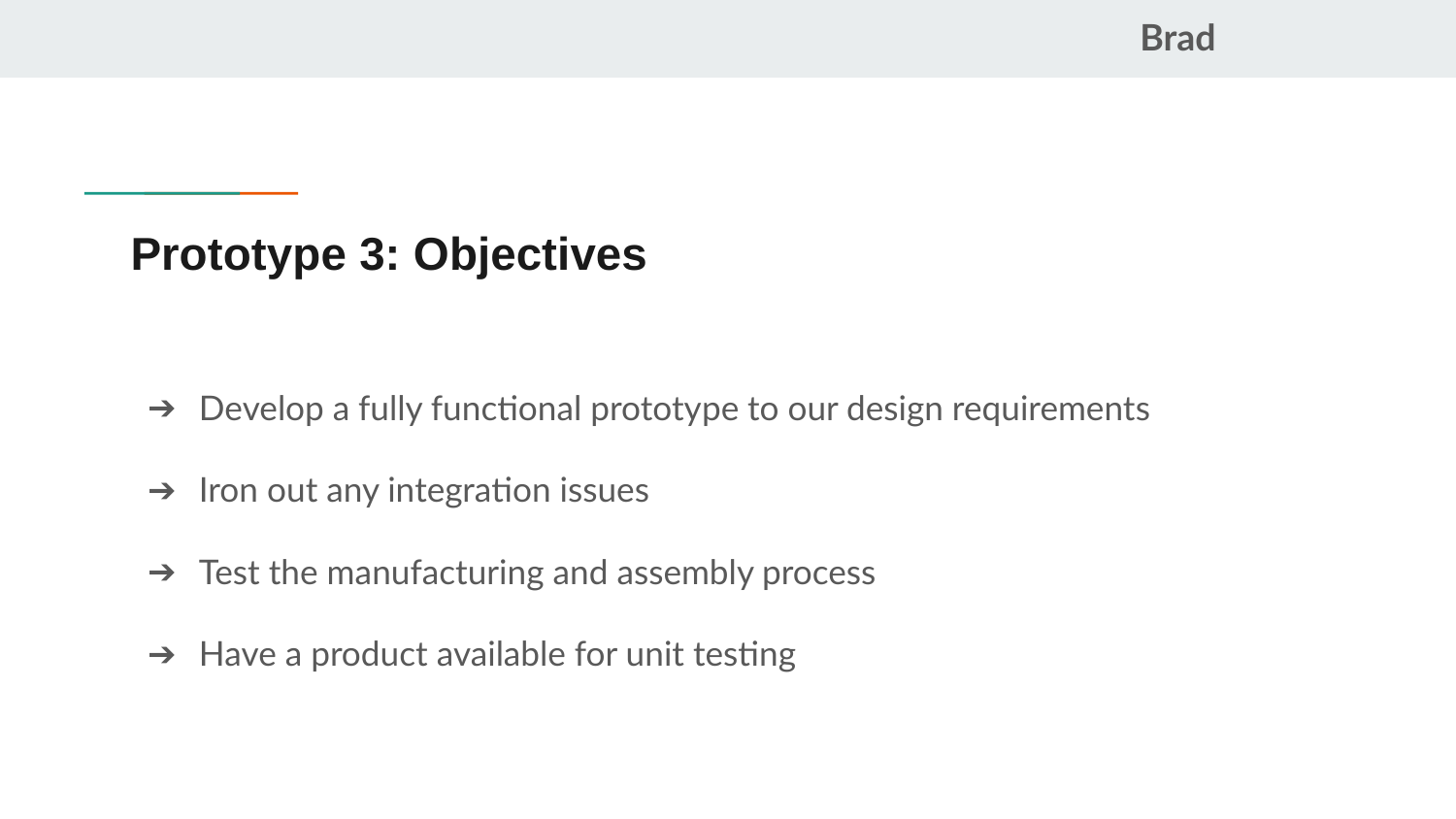

Brad
# Prototype 3: Objectives
Develop a fully functional prototype to our design requirements
Iron out any integration issues
Test the manufacturing and assembly process
Have a product available for unit testing